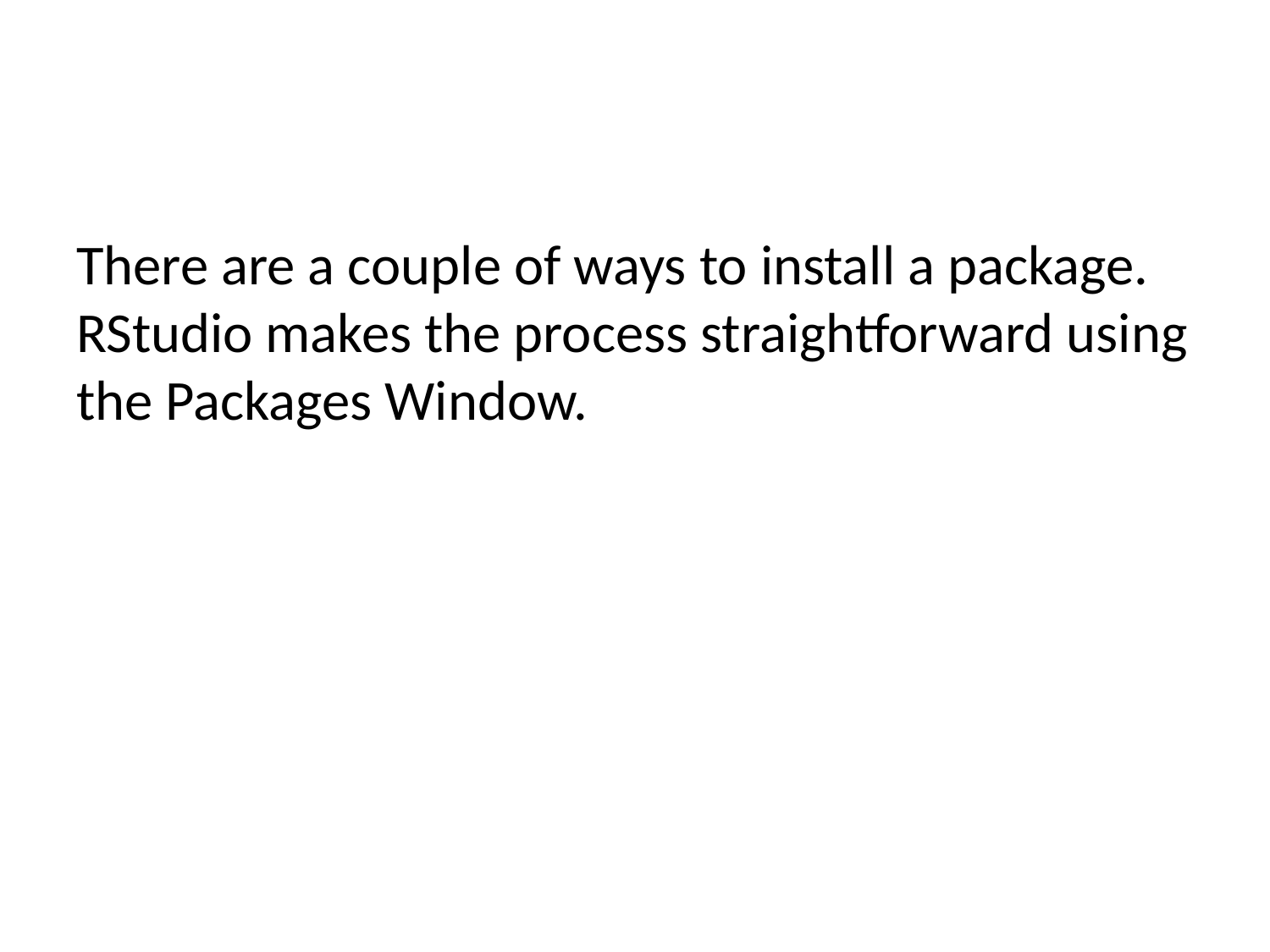

There are a couple of ways to install a package. RStudio makes the process straightforward using the Packages Window.